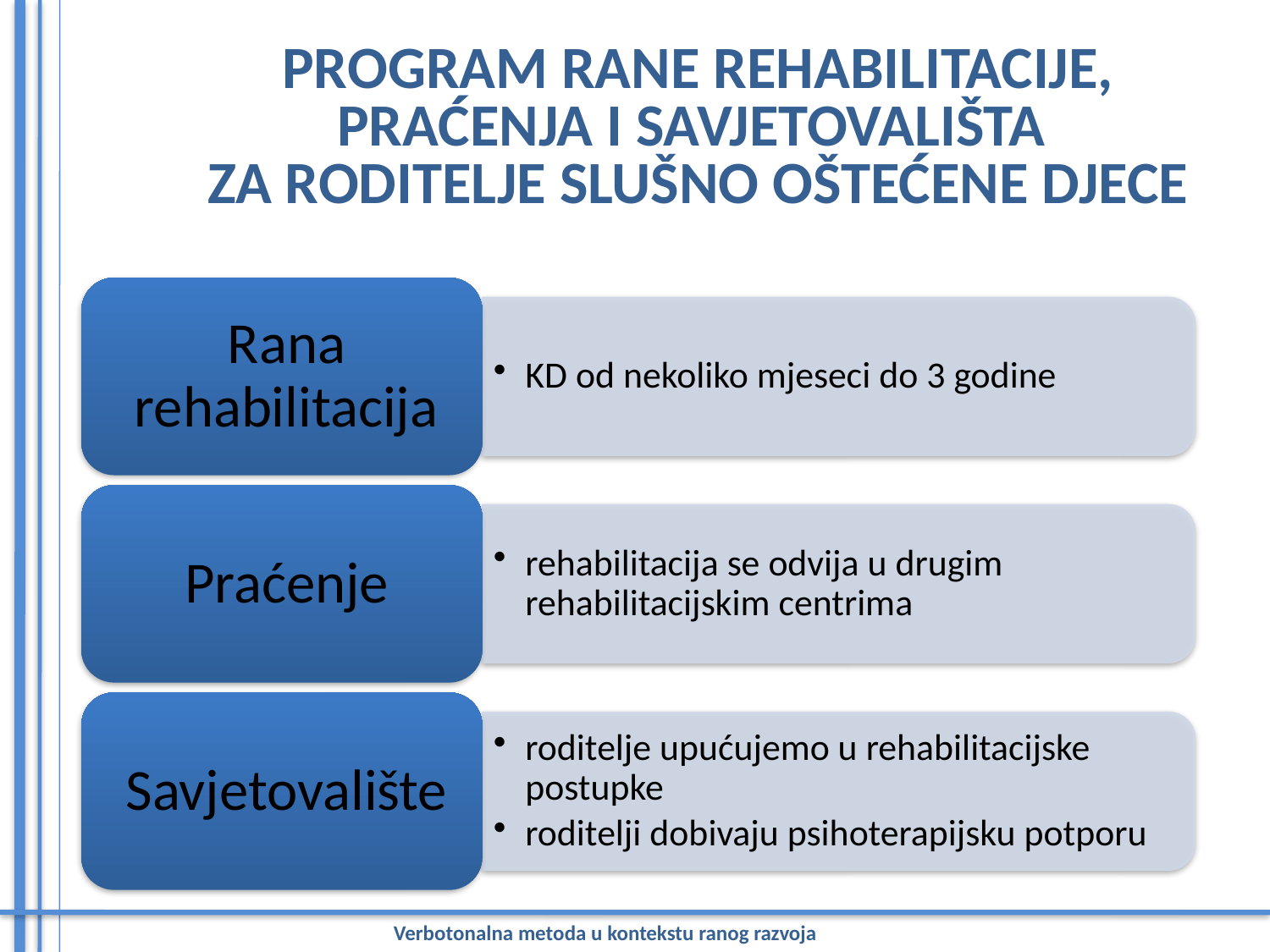

# PROGRAM RANE REHABILITACIJE, PRAĆENJA I SAVJETOVALIŠTA ZA RODITELJE SLUŠNO OŠTEĆENE DJECE
KD od nekoliko mjeseci do 3 godine
Rana rehabilitacija
rehabilitacija se odvija u drugim rehabilitacijskim centrima
Praćenje
roditelje upućujemo u rehabilitacijske postupke
roditelji dobivaju psihoterapijsku potporu
Savjetovalište
10
Verbotonalna metoda u kontekstu ranog razvoja